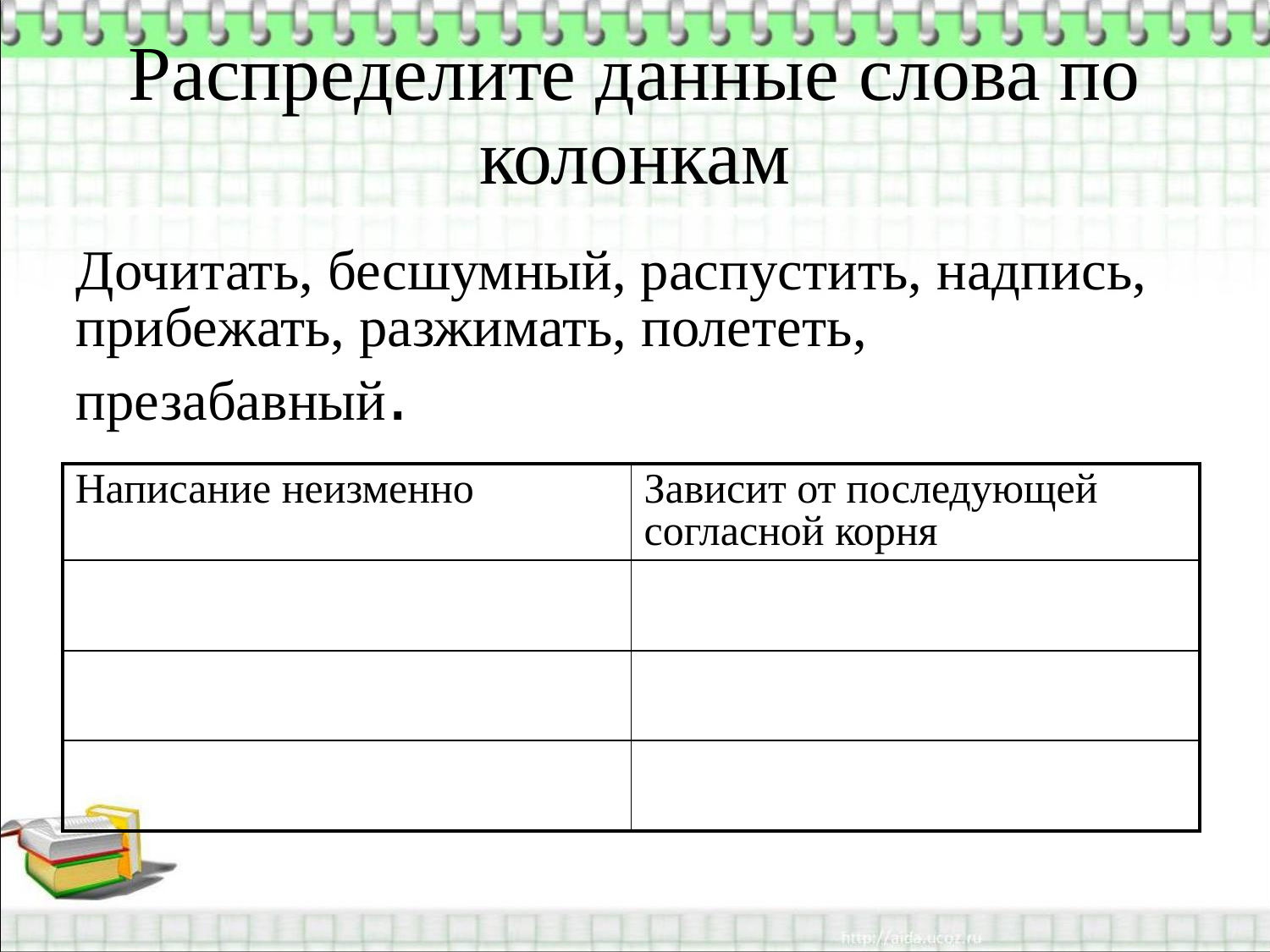

Распределите данные слова по колонкам

Дочитать, бесшумный, распустить, надпись, прибежать, разжимать, полететь, презабавный.
| Написание неизменно | Зависит от последующей согласной корня |
| --- | --- |
|  |  |
|  |  |
|  |  |